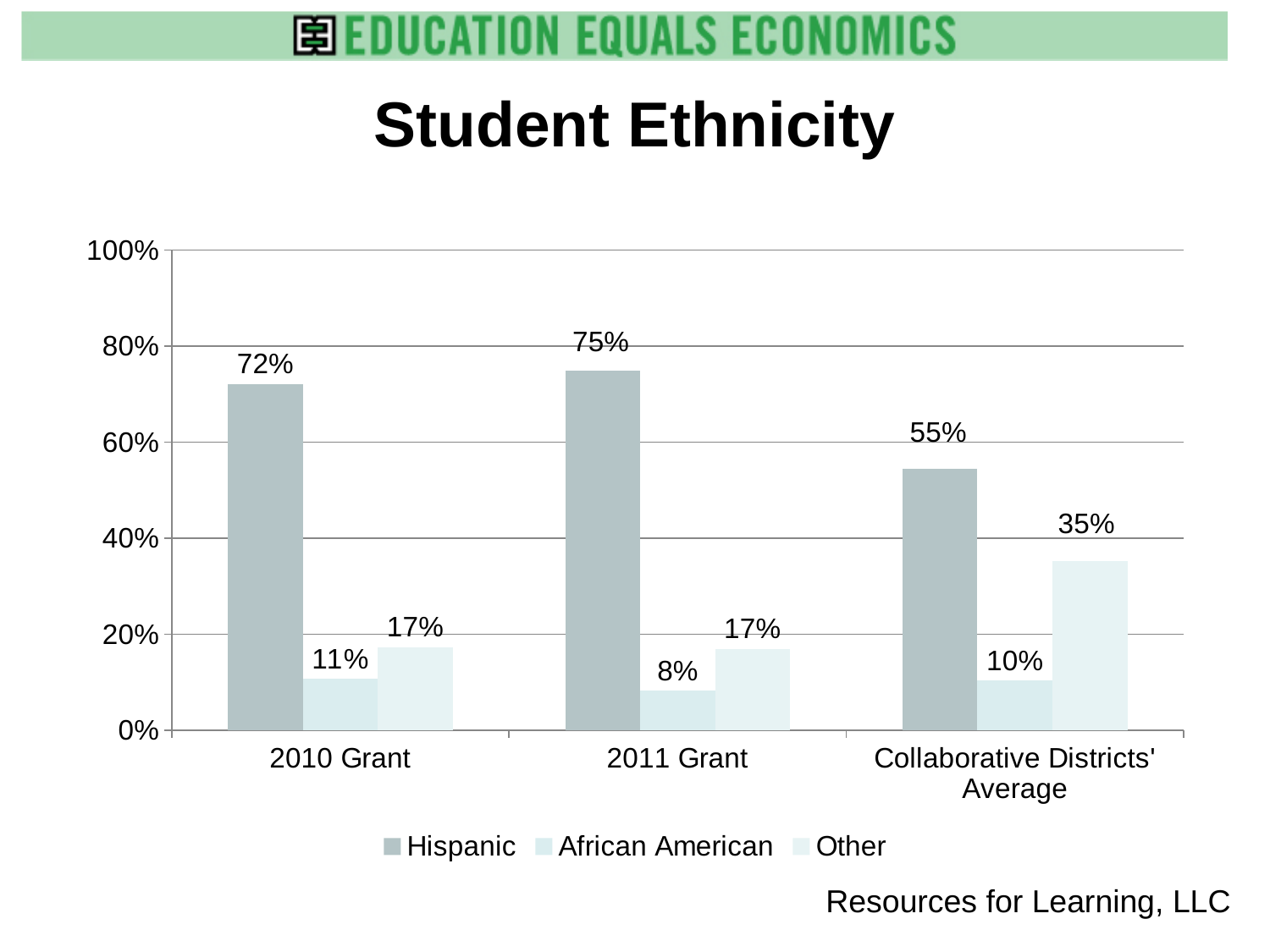

Student Ethnicity

### Chart

| Category | Hispanic | African American | Other |
|---|---|---|---|
| 2010 Grant | 0.7210932025227795 | 0.10651716888577435 | 0.1723896285914507 |
| 2011 Grant | 0.7486157253599116 | 0.08194905869324473 | 0.16943521594684424 |
| Collaborative Districts' Average | 0.545 | 0.10299999999999998 | 0.3520000000000003 |
 Resources for Learning, LLC